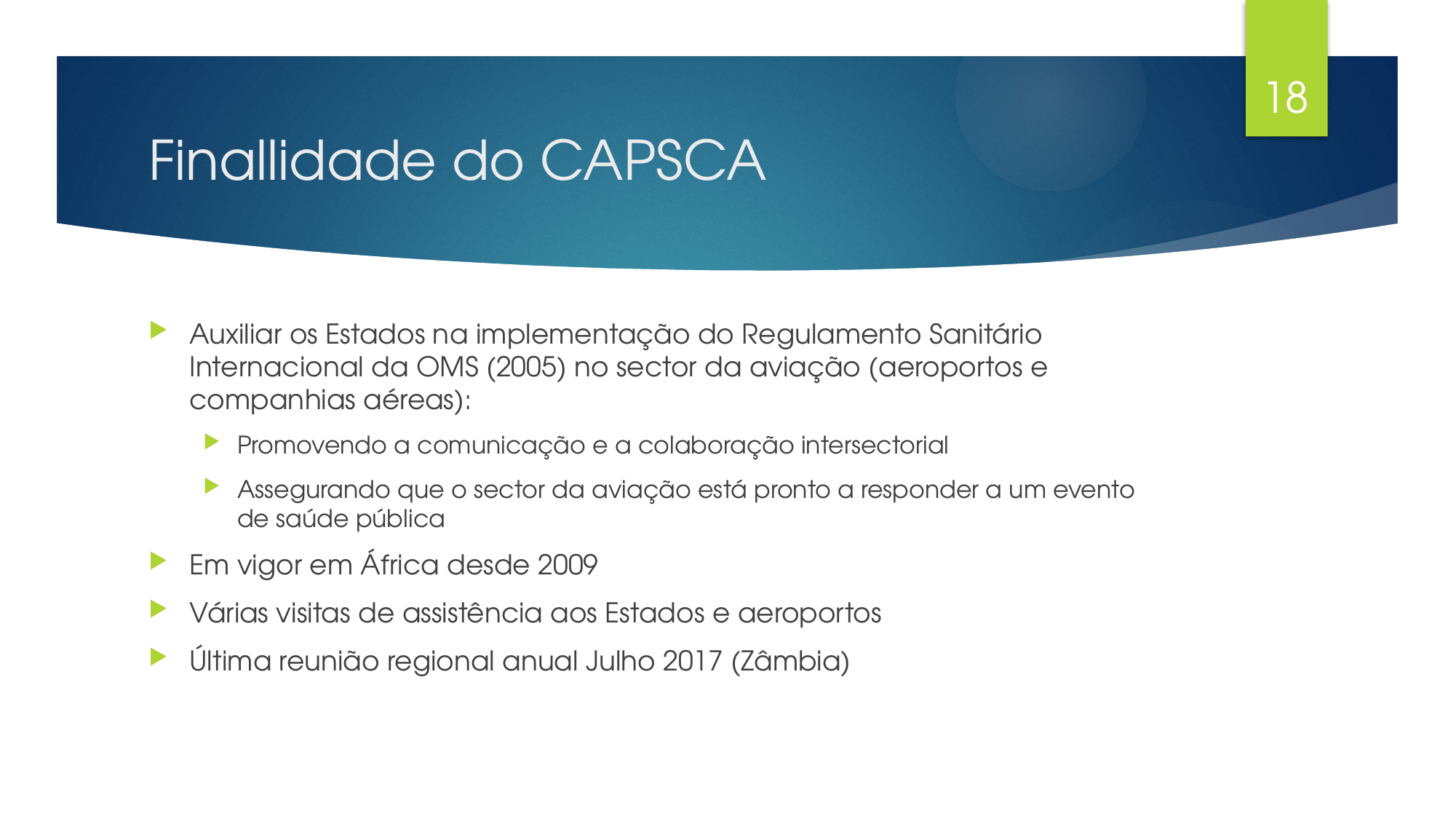

18
# Finallidade do CAPSCA
Auxiliar os Estados na implementação do Regulamento Sanitário Internacional da OMS (2005) no sector da aviação (aeroportos e companhias aéreas):
Promovendo a comunicação e a colaboração intersectorial
Assegurando que o sector da aviação está pronto a responder a um evento de saúde pública
Em vigor em África desde 2009
Várias visitas de assistência aos Estados e aeroportos
Última reunião regional anual Julho 2017 (Zâmbia)